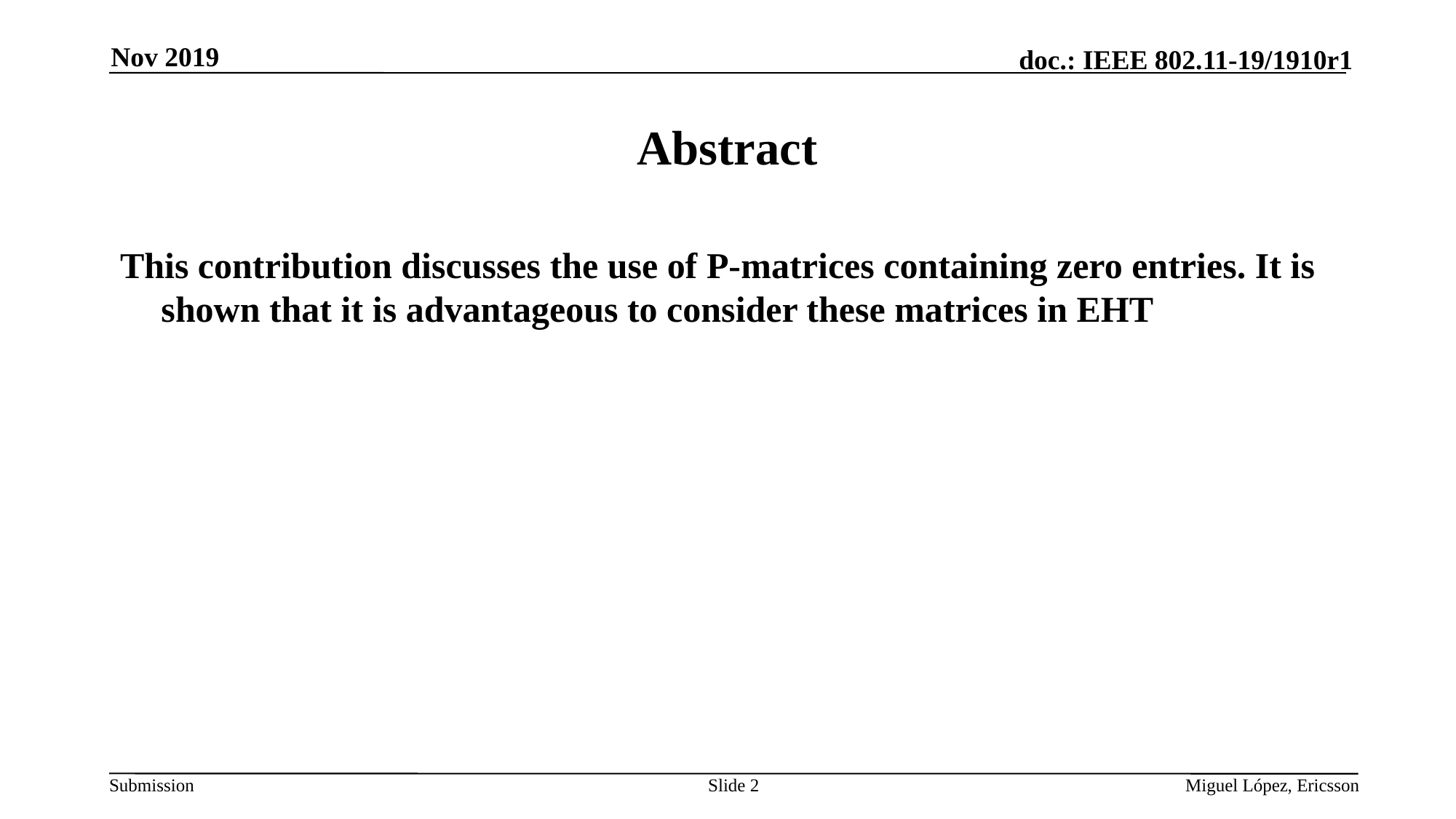

Nov 2019
# Abstract
This contribution discusses the use of P-matrices containing zero entries. It is shown that it is advantageous to consider these matrices in EHT
Slide 2
Miguel López, Ericsson